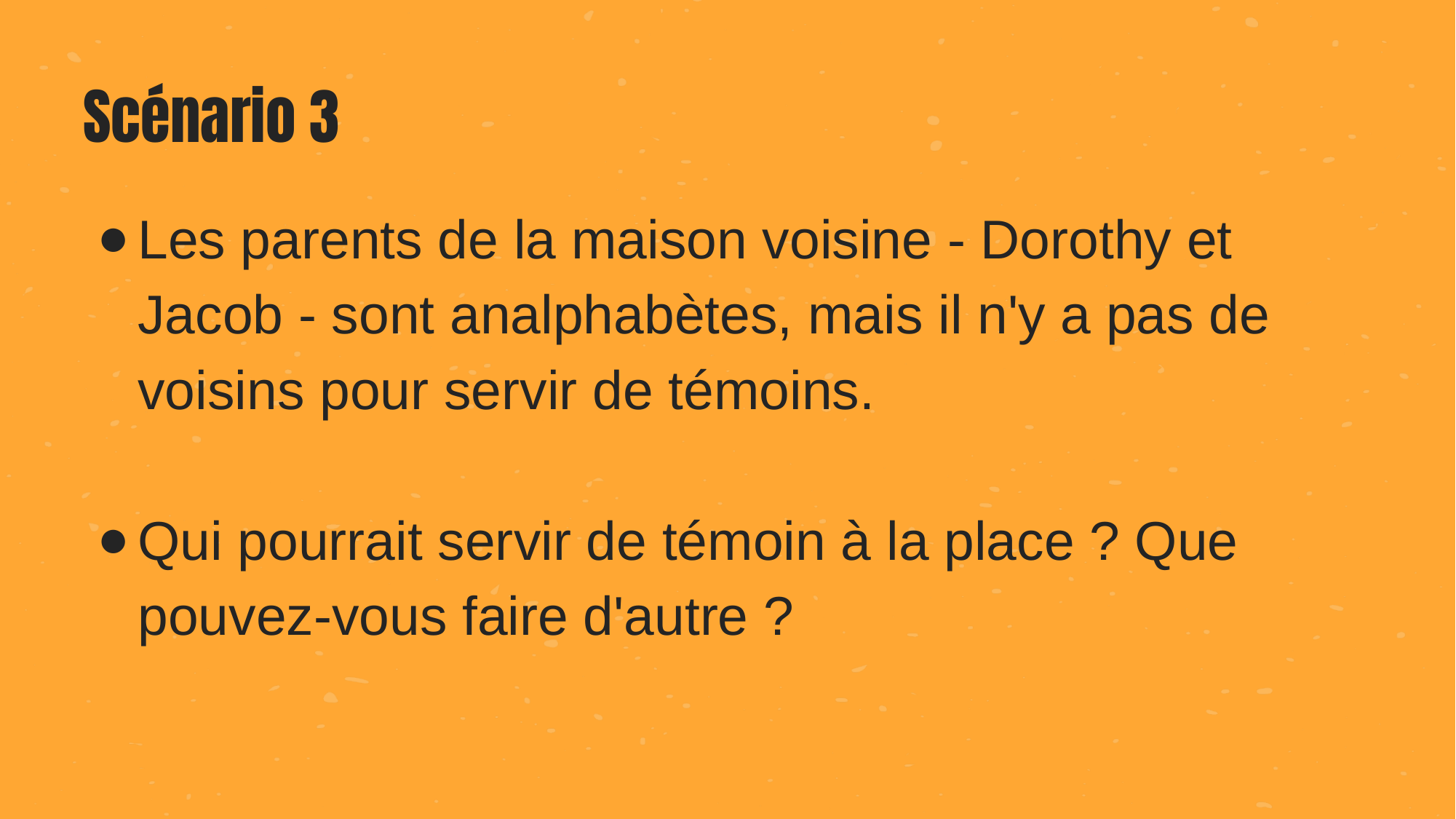

Scénario 3
Les parents de la maison voisine - Dorothy et Jacob - sont analphabètes, mais il n'y a pas de voisins pour servir de témoins.

Qui pourrait servir de témoin à la place ? Que pouvez-vous faire d'autre ?